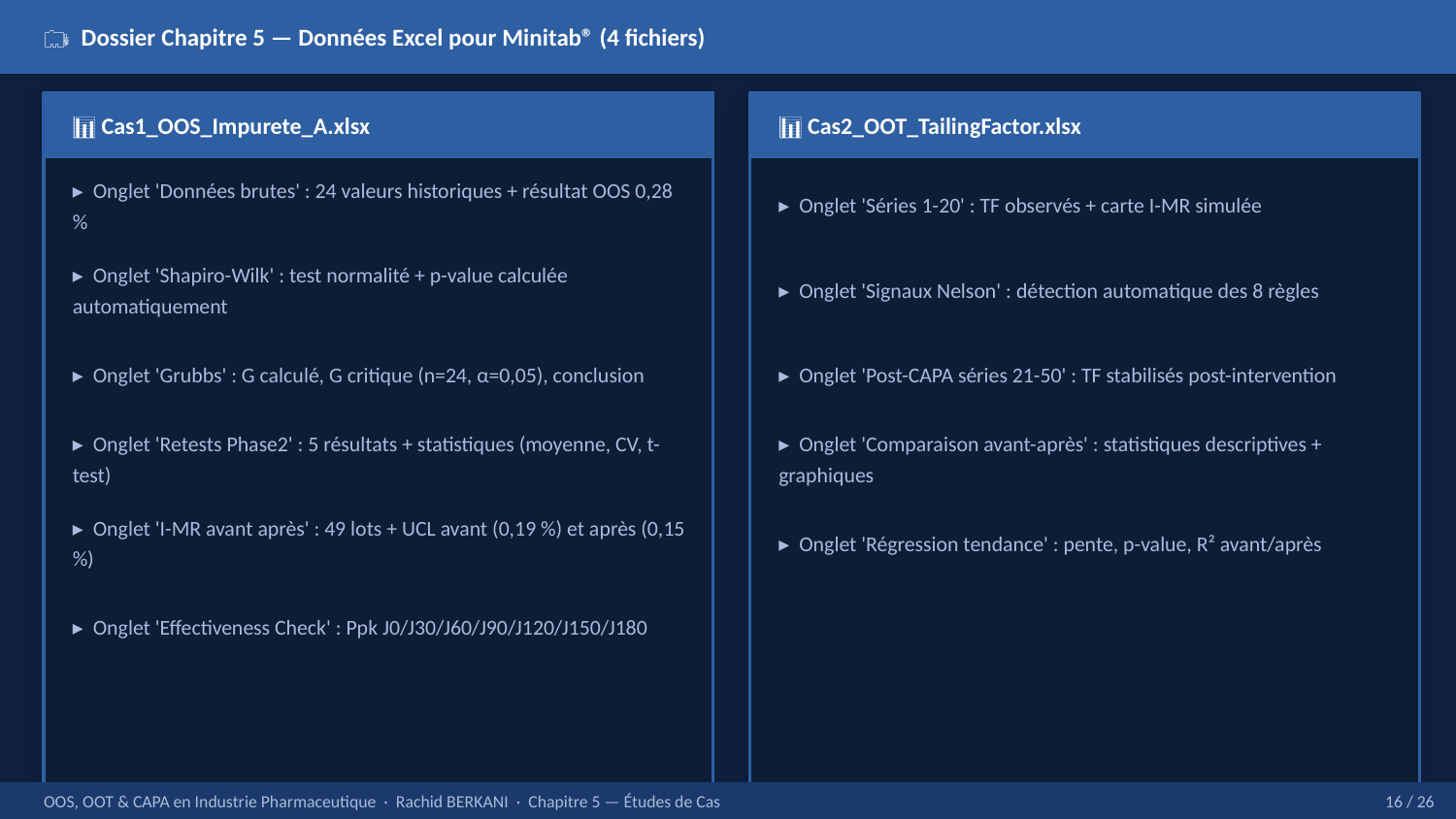

🗂  Dossier Chapitre 5 — Données Excel pour Minitab® (4 fichiers)

📊 Cas1_OOS_Impurete_A.xlsx

📊 Cas2_OOT_TailingFactor.xlsx
▸  Onglet 'Données brutes' : 24 valeurs historiques + résultat OOS 0,28 %
▸  Onglet 'Séries 1-20' : TF observés + carte I-MR simulée
▸  Onglet 'Shapiro-Wilk' : test normalité + p-value calculée automatiquement
▸  Onglet 'Signaux Nelson' : détection automatique des 8 règles
▸  Onglet 'Grubbs' : G calculé, G critique (n=24, α=0,05), conclusion
▸  Onglet 'Post-CAPA séries 21-50' : TF stabilisés post-intervention
▸  Onglet 'Retests Phase2' : 5 résultats + statistiques (moyenne, CV, t-test)
▸  Onglet 'Comparaison avant-après' : statistiques descriptives + graphiques
▸  Onglet 'I-MR avant après' : 49 lots + UCL avant (0,19 %) et après (0,15 %)
▸  Onglet 'Régression tendance' : pente, p-value, R² avant/après
▸  Onglet 'Effectiveness Check' : Ppk J0/J30/J60/J90/J120/J150/J180

OOS, OOT & CAPA en Industrie Pharmaceutique  ·  Rachid BERKANI  ·  Chapitre 5 — Études de Cas
16 / 26